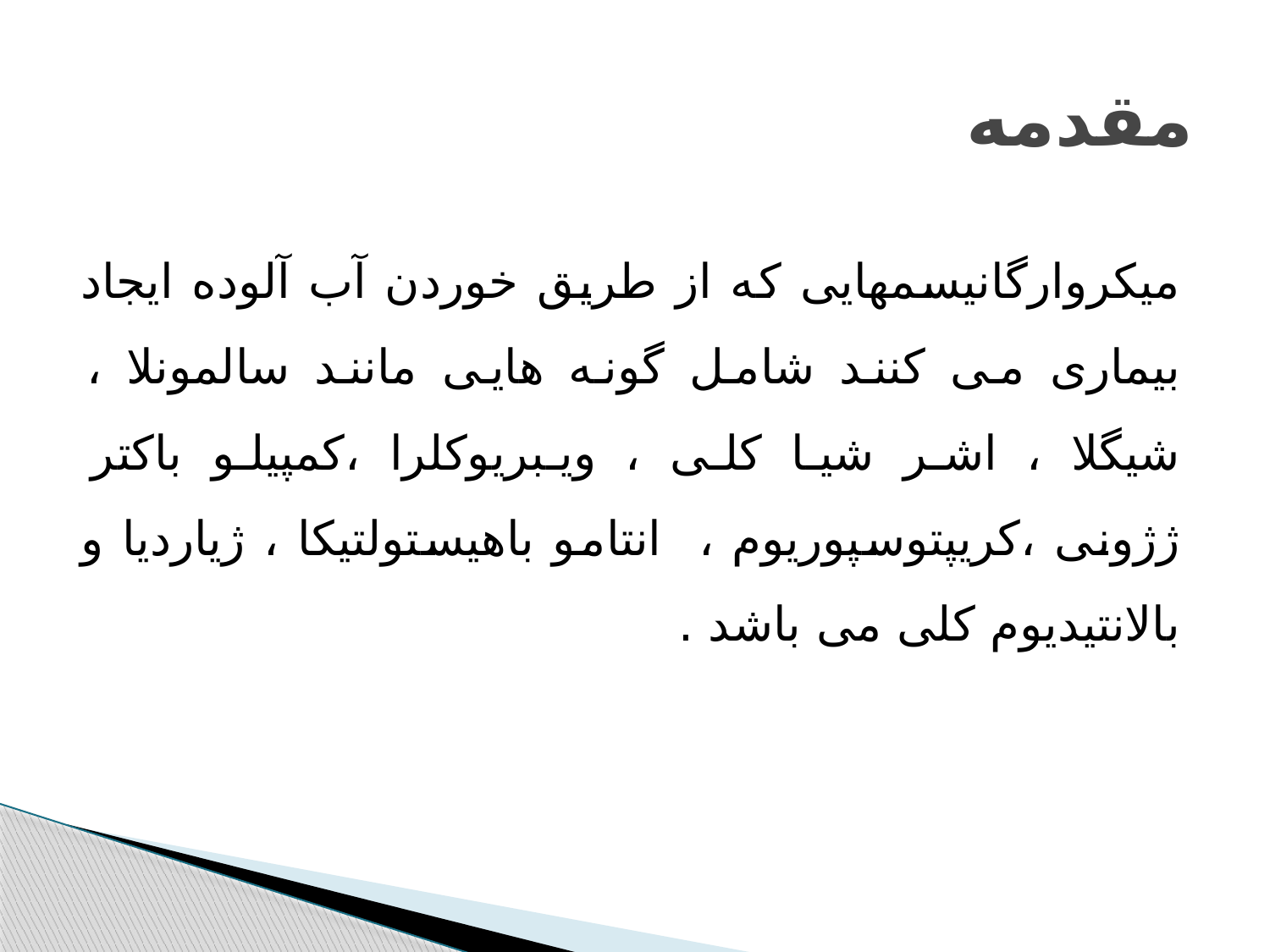

# مقدمه
میکروارگانیسمهایی که از طریق خوردن آب آلوده ایجاد بیماری می کنند شامل گونه هایی مانند سالمونلا ، شیگلا ، اشر شیا کلی ، ویبریوکلرا ،کمپیلو باکتر ژژونی ،کریپتوسپوریوم ،  انتامو باهیستولتیکا ، ژیاردیا و بالانتیدیوم کلی می باشد .